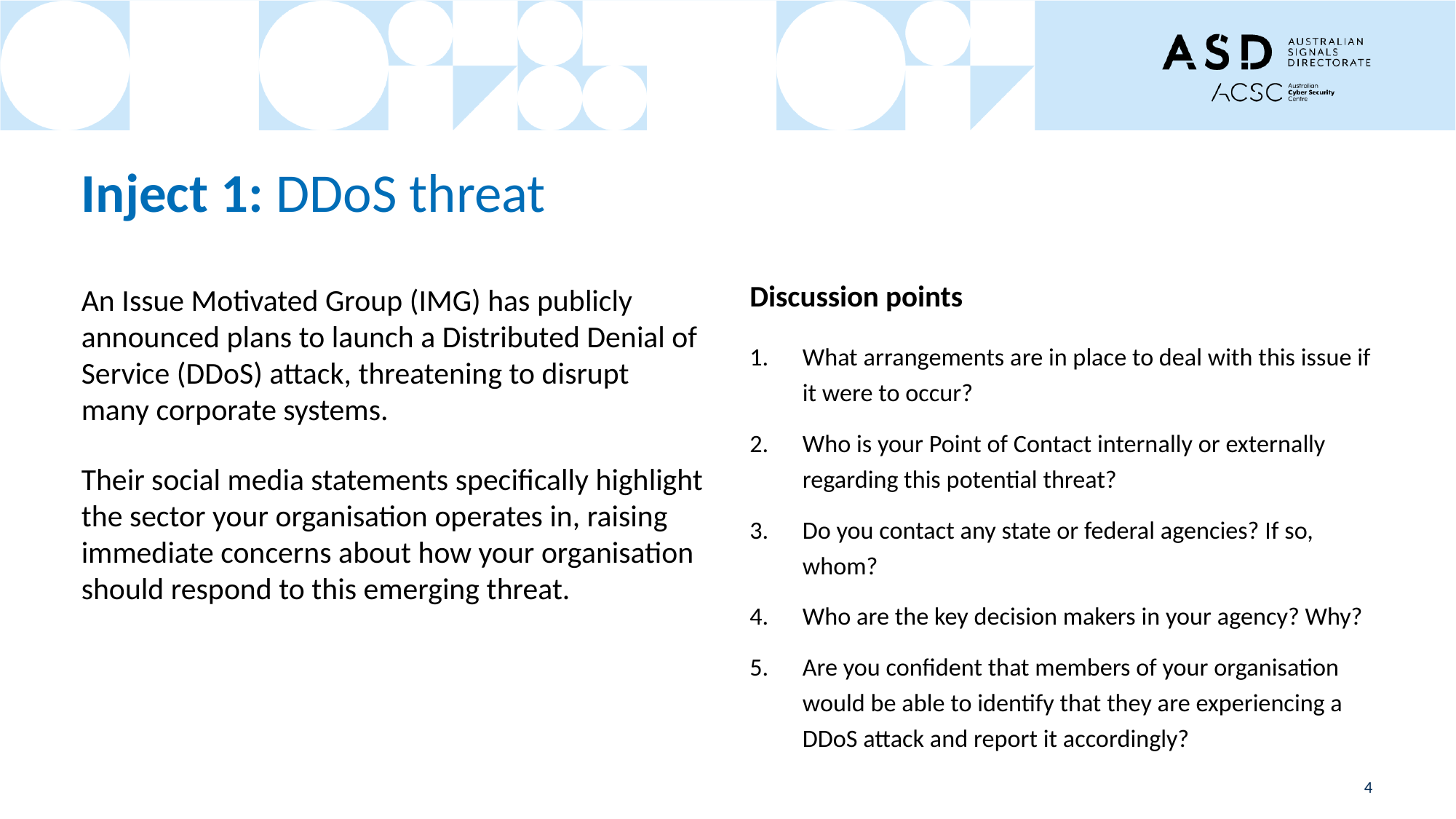

# Inject 1: DDoS threat
An Issue Motivated Group (IMG) has publicly announced plans to launch a Distributed Denial of Service (DDoS) attack, threatening to disrupt many corporate systems.
Their social media statements specifically highlight the sector your organisation operates in, raising immediate concerns about how your organisation should respond to this emerging threat.

Discussion points
What arrangements are in place to deal with this issue if it were to occur?
Who is your Point of Contact internally or externally regarding this potential threat?
Do you contact any state or federal agencies? If so, whom?
Who are the key decision makers in your agency? Why?
Are you confident that members of your organisation would be able to identify that they are experiencing a DDoS attack and report it accordingly?
4